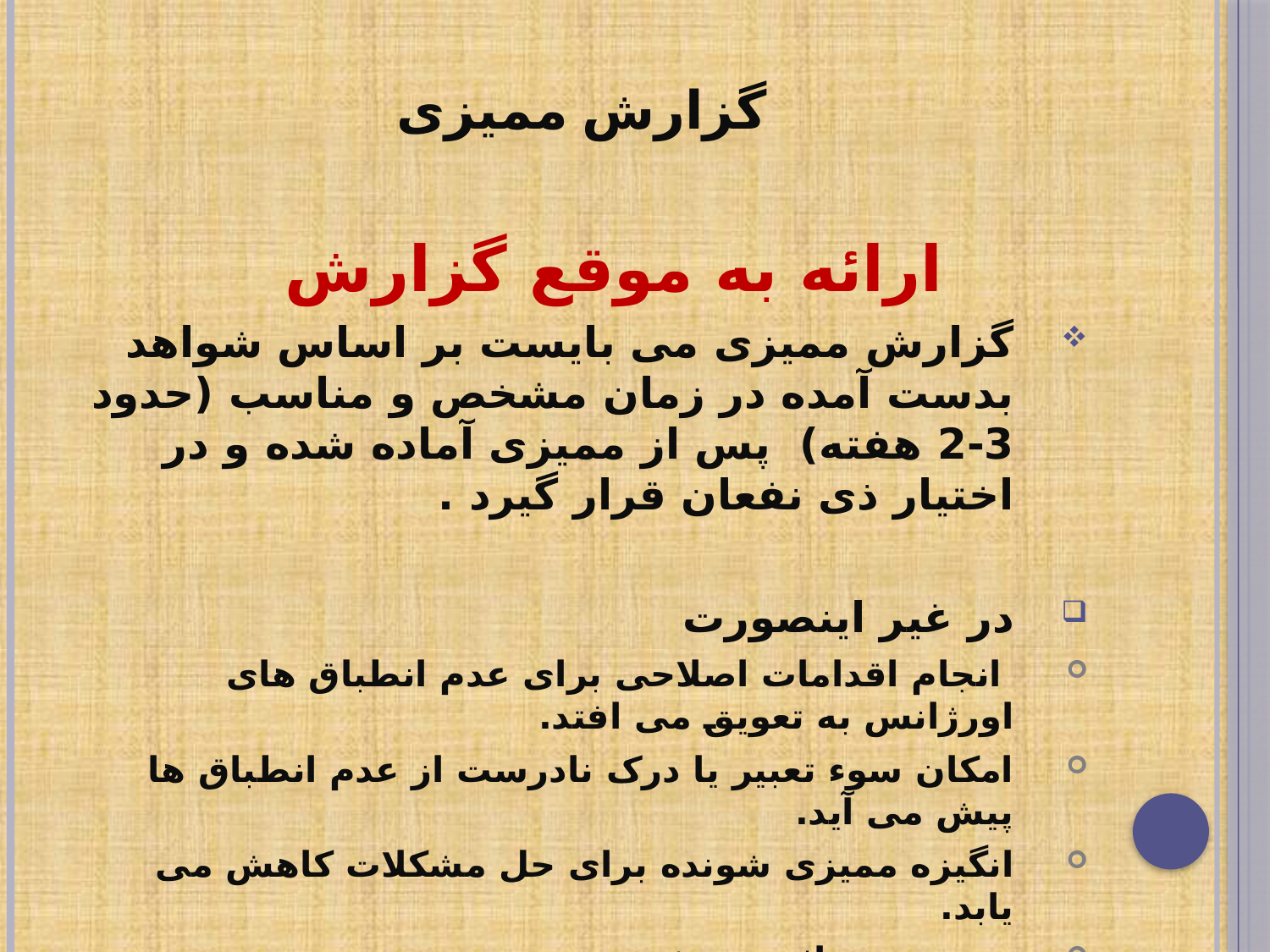

# گزارش ممیزی
ارائه به موقع گزارش
گزارش مميزی می بايست بر اساس شواهد بدست آمده در زمان مشخص و مناسب (حدود 3-2 هفته)  پس از مميزی آماده شده و در اختيار ذی نفعان قرار گيرد .

در غیر اینصورت
 انجام اقدامات اصلاحی برای عدم انطباق های اورژانس به تعويق می افتد.
امکان سوء تعبير يا درک نادرست از عدم انطباق ها پيش می آيد.
انگيزه مميزی شونده برای حل مشکلات کاهش می يابد.
مميزی بی اثر می شود.